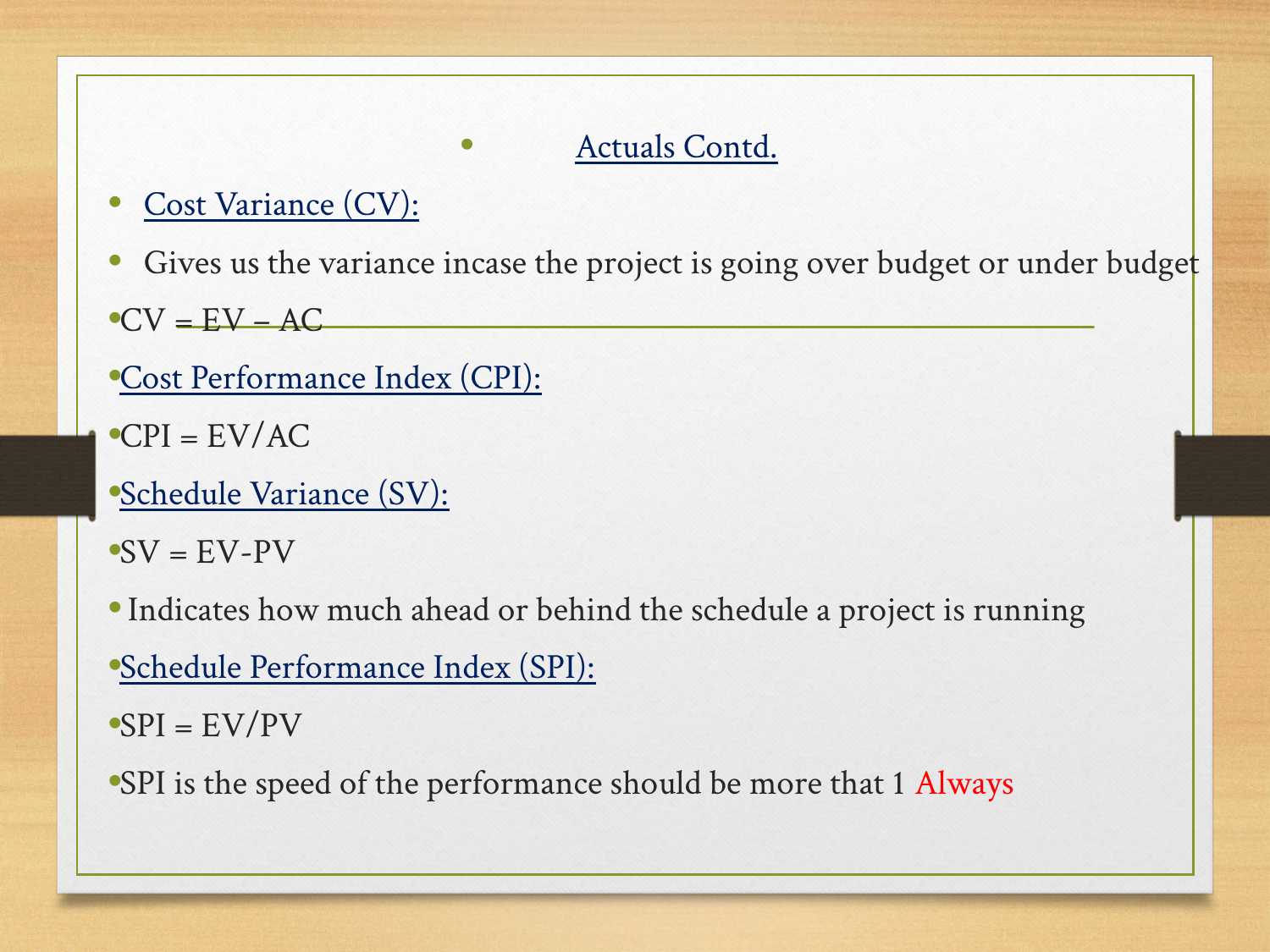

Actuals Contd.
Cost Variance (CV):
Gives us the variance incase the project is going over budget or under budget
CV = EV – AC
Cost Performance Index (CPI):
CPI = EV/AC
Schedule Variance (SV):
SV = EV-PV
 Indicates how much ahead or behind the schedule a project is running
Schedule Performance Index (SPI):
SPI = EV/PV
SPI is the speed of the performance should be more that 1 Always